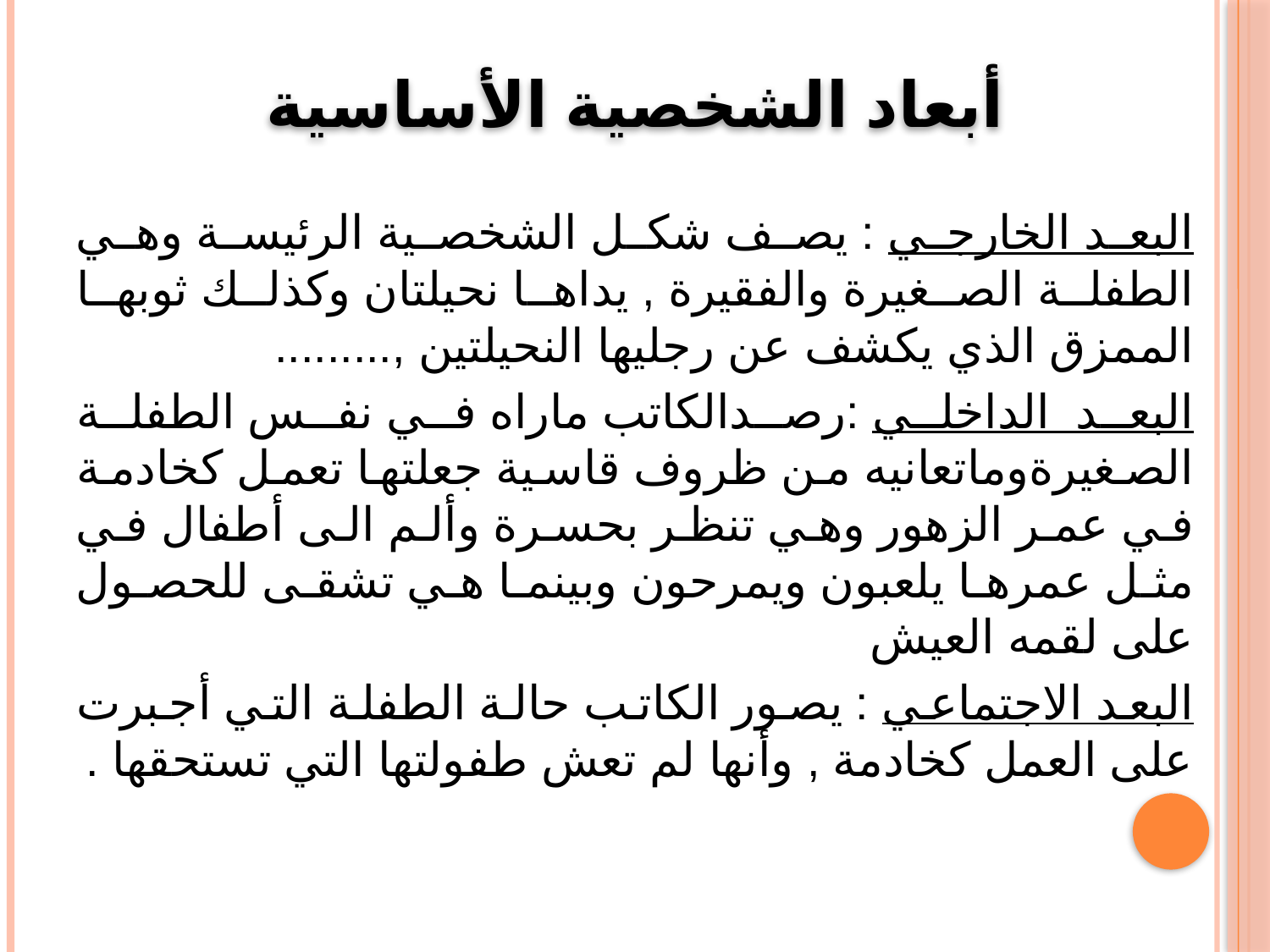

# أبعاد الشخصية الأساسية
البعد الخارجي : يصف شكل الشخصية الرئيسة وهي الطفلة الصغيرة والفقيرة , يداها نحيلتان وكذلك ثوبها الممزق الذي يكشف عن رجليها النحيلتين ,.........
البعد  الداخلي :رصدالكاتب ماراه في نفس الطفلة الصغيرةوماتعانيه من ظروف قاسية جعلتها تعمل كخادمة في عمر الزهور وهي تنظر بحسرة وألم الى أطفال في مثل عمرها يلعبون ويمرحون وبينما هي تشقى للحصول على لقمه العيش
البعد الاجتماعي : يصور الكاتب حالة الطفلة التي أجبرت على العمل كخادمة , وأنها لم تعش طفولتها التي تستحقها .